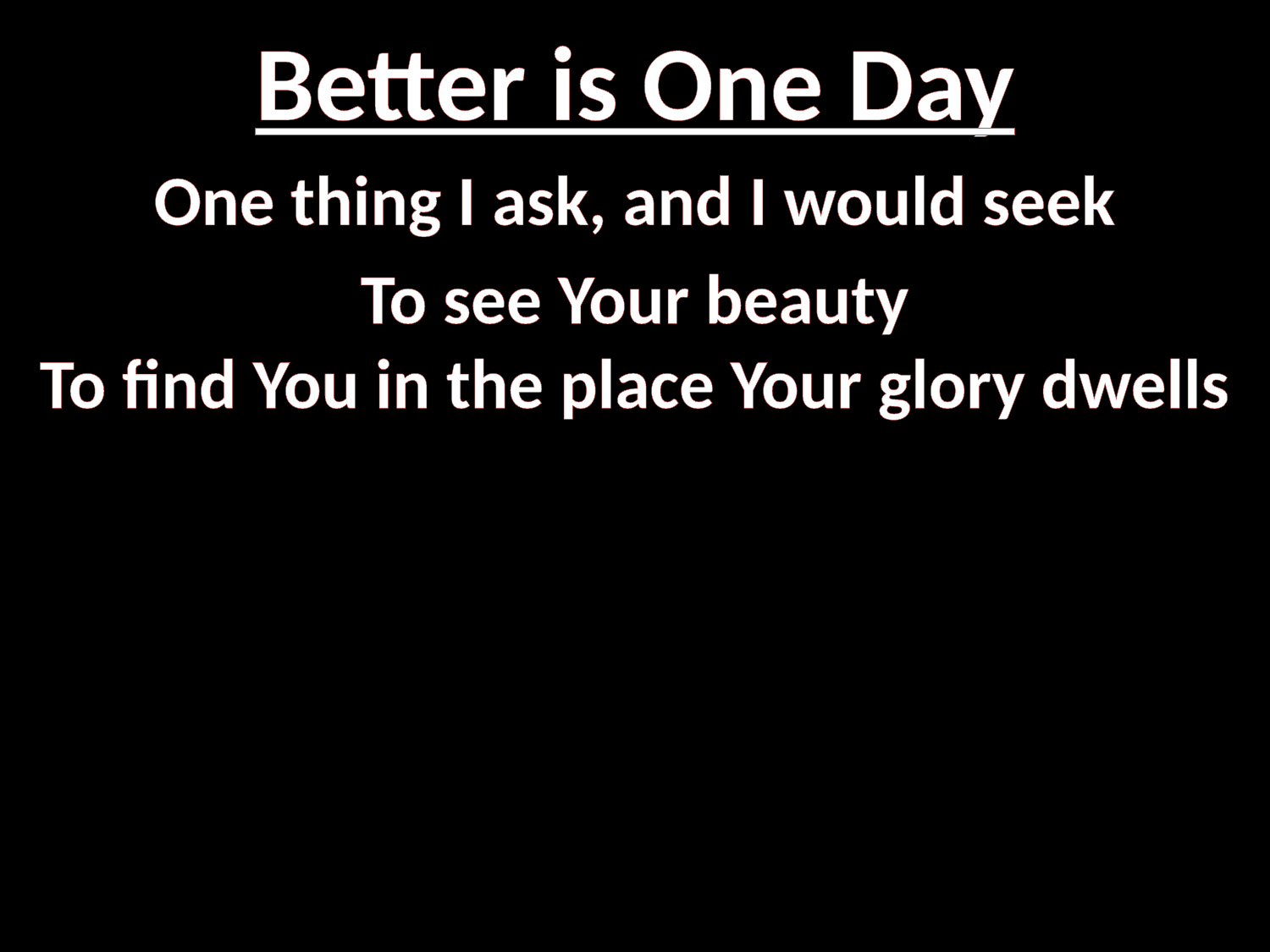

# Better is One Day
One thing I ask, and I would seek
To see Your beauty
To find You in the place Your glory dwells